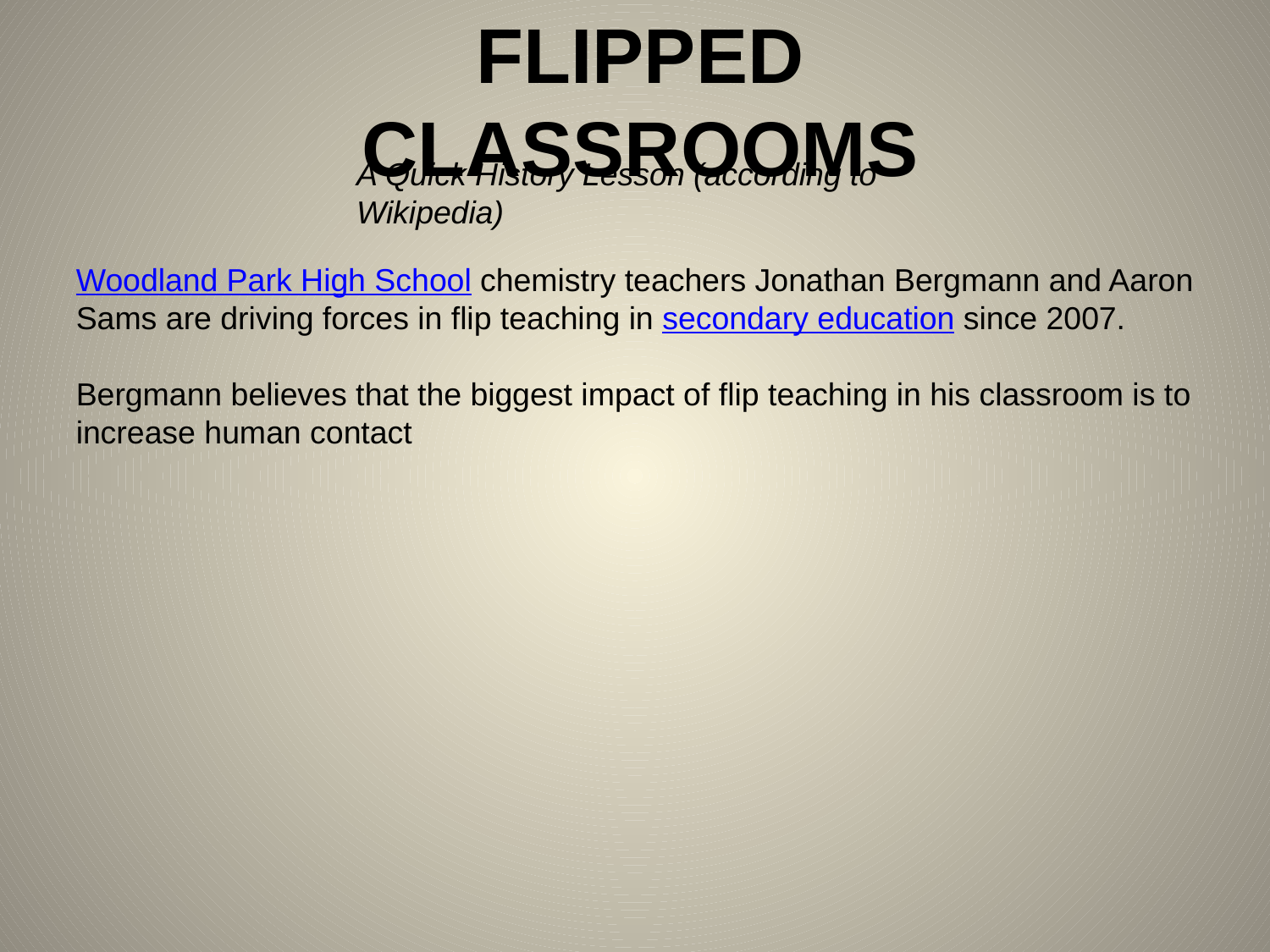

# Flipped Classrooms
A Quick History Lesson (according to Wikipedia)
Woodland Park High School chemistry teachers Jonathan Bergmann and Aaron Sams are driving forces in flip teaching in secondary education since 2007.

Bergmann believes that the biggest impact of flip teaching in his classroom is to increase human contact